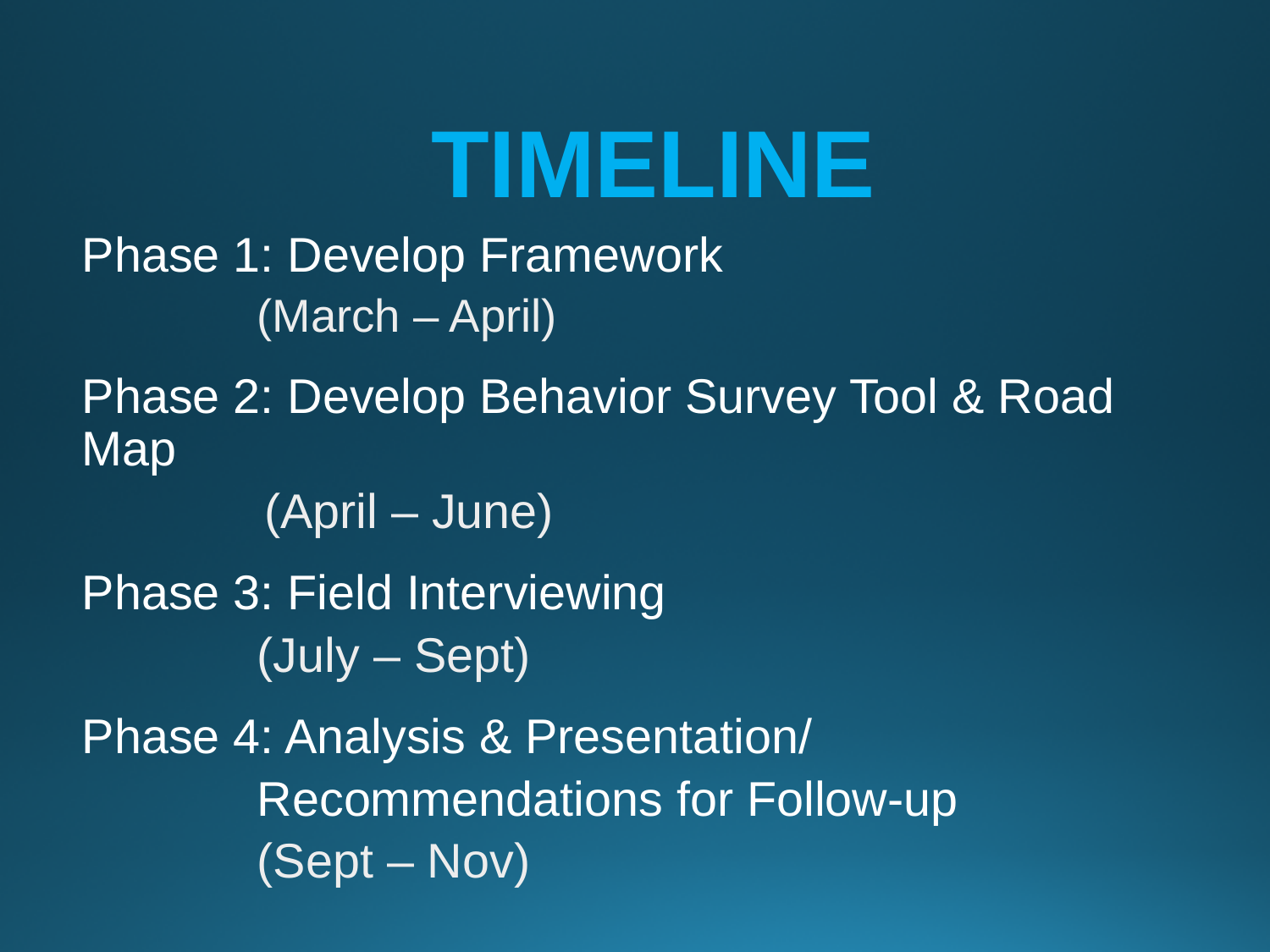

TIMELINE

Phase 1: Develop Framework
(March – April)
Phase 2: Develop Behavior Survey Tool & Road Map
(April – June)
Phase 3: Field Interviewing
(July – Sept)
Phase 4: Analysis & Presentation/
Recommendations for Follow-up
(Sept – Nov)